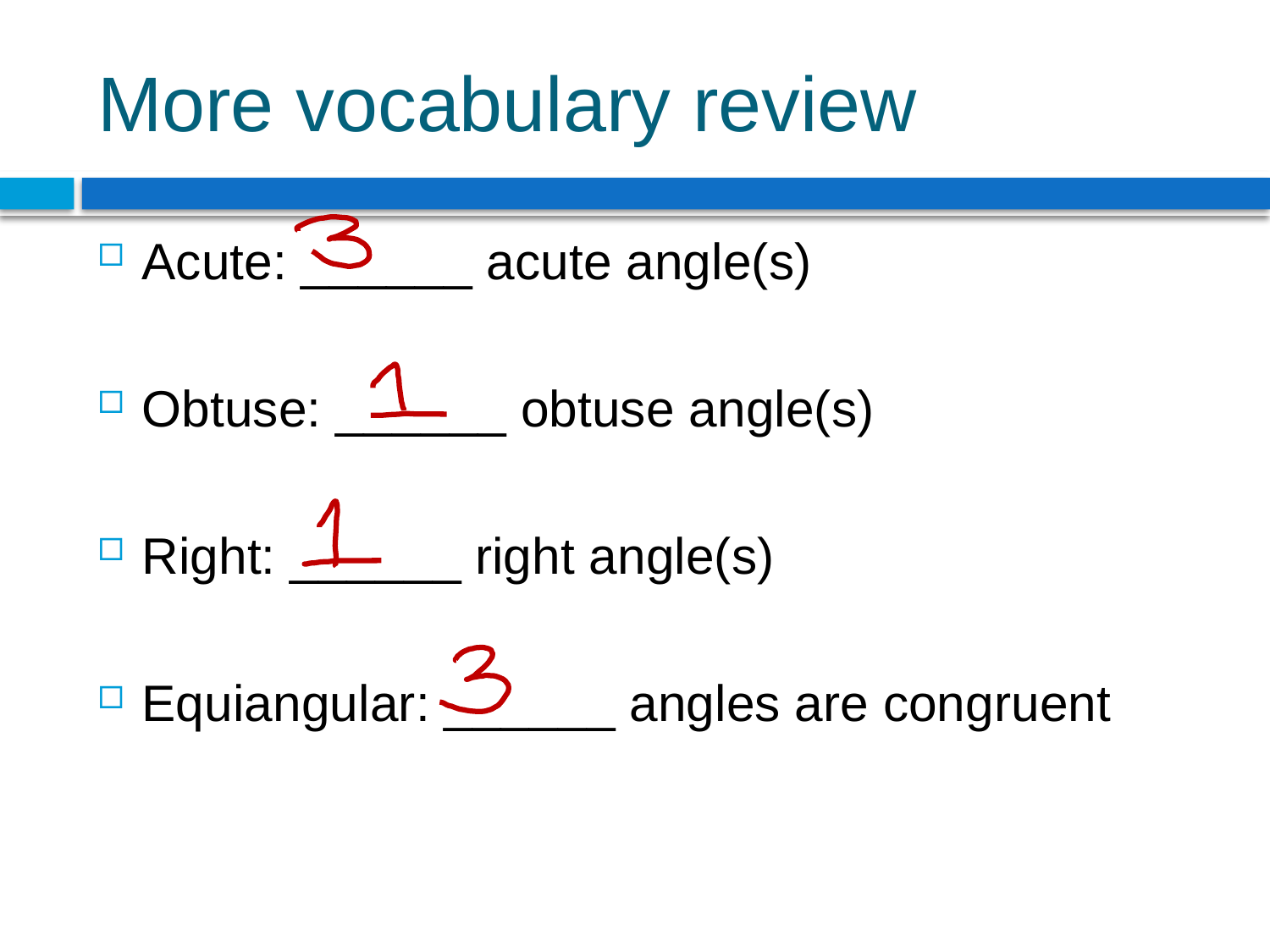

# More vocabulary review

Acute: ______ acute angle(s)

Obtuse: ______ obtuse angle(s)

Right: ______ right angle(s)

Equiangular: ______ angles are congruent